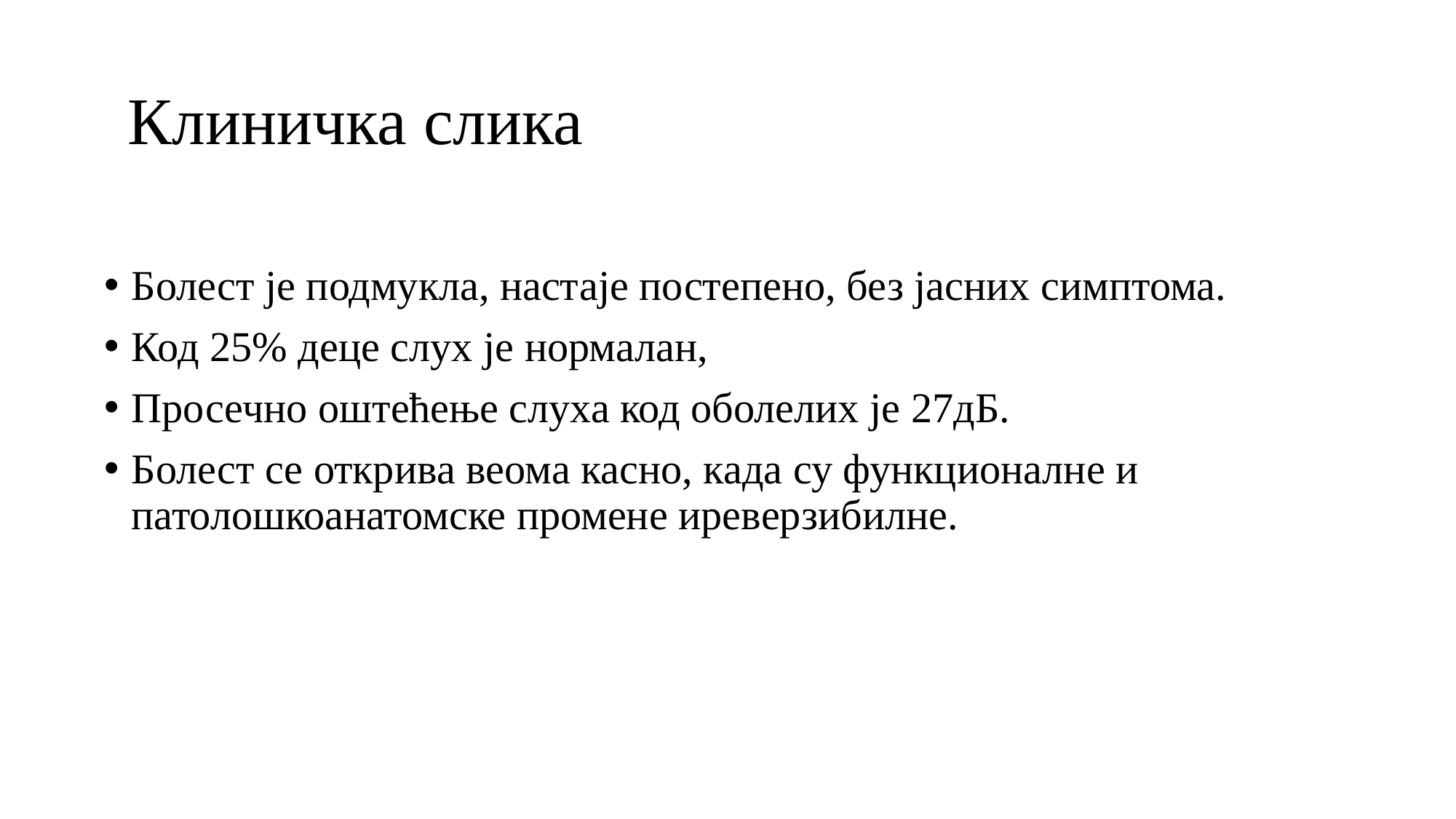

# Клиничка слика

Болест је подмукла, настаје постепено, без јасних симптома.
Код 25% деце слух је нормалан,
Просечно оштећење слуха код оболелих је 27дБ.
Болест се открива веома касно, када су функционалне и патолошкоанатомске промене иреверзибилне.